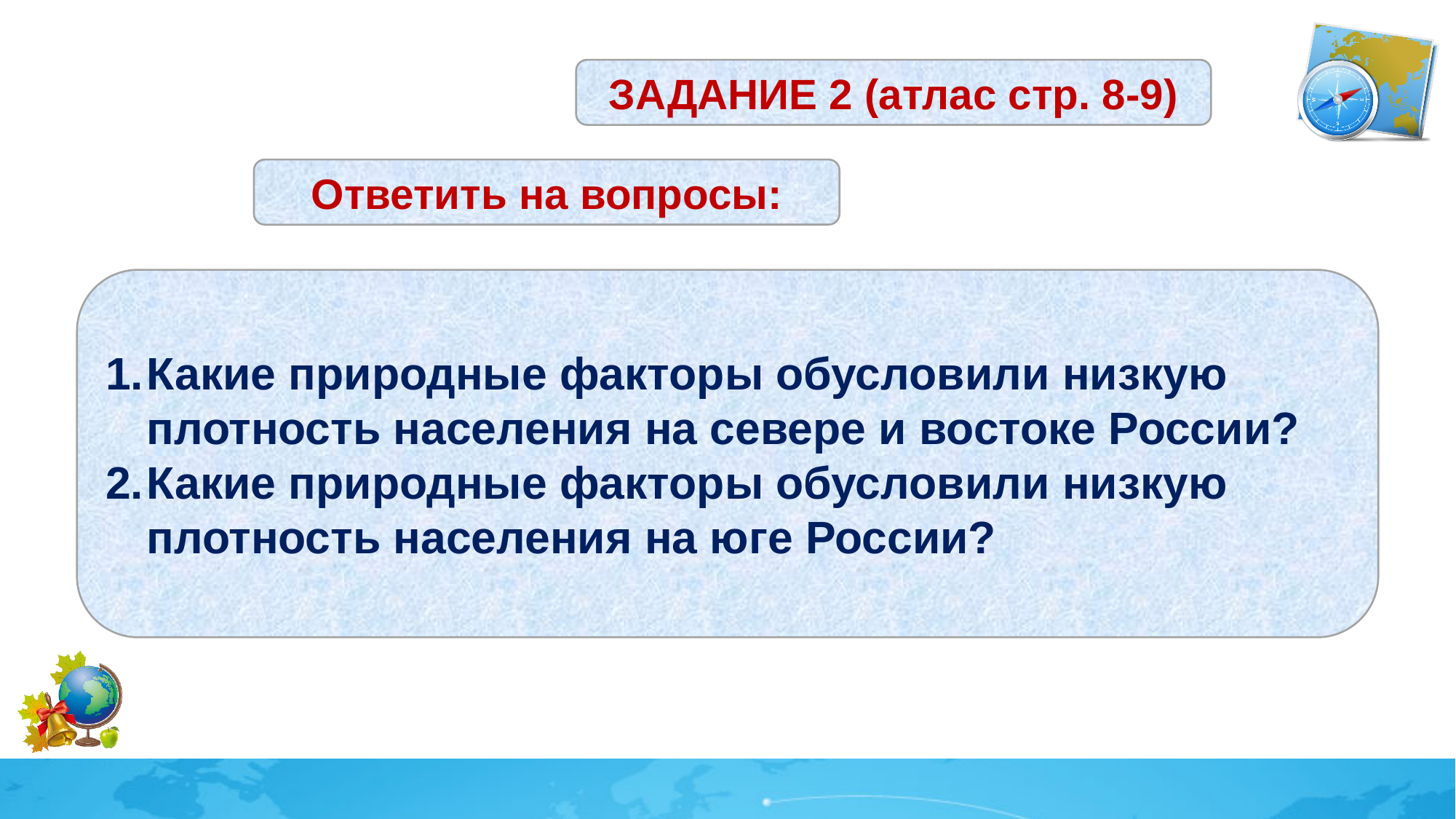

ЗАДАНИЕ 2 (атлас стр. 8-9)
Ответить на вопросы:
Какие природные факторы обусловили низкую плотность населения на севере и востоке России?
Какие природные факторы обусловили низкую плотность населения на юге России?